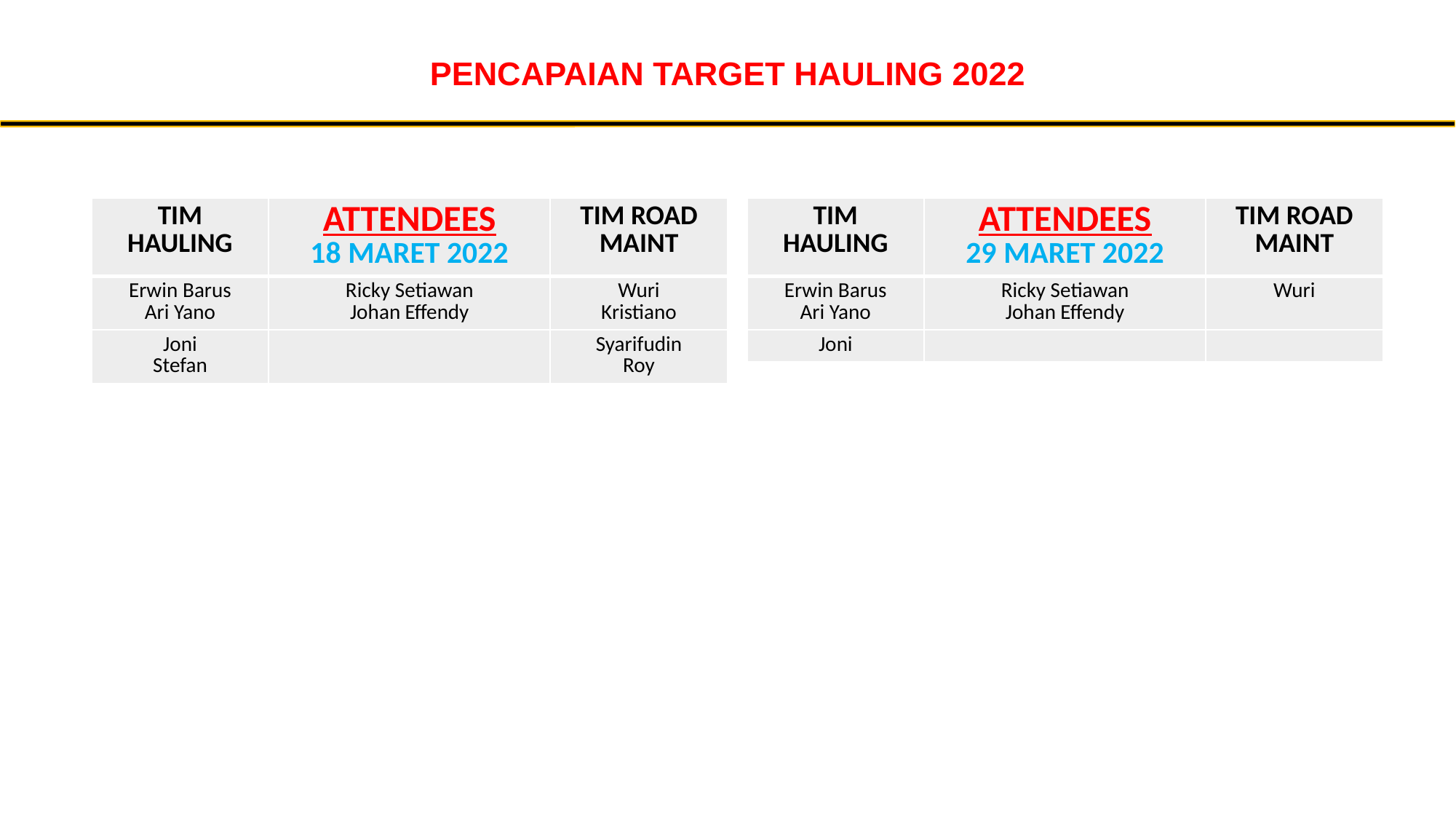

PENCAPAIAN TARGET HAULING 2022

| TIM HAULING | ATTENDEES 18 MARET 2022 | TIM ROAD MAINT |
| --- | --- | --- |
| Erwin Barus Ari Yano | Ricky Setiawan Johan Effendy | Wuri Kristiano |
| Joni Stefan |  | Syarifudin Roy |
| TIM HAULING | ATTENDEES 29 MARET 2022 | TIM ROAD MAINT |
| --- | --- | --- |
| Erwin Barus Ari Yano | Ricky Setiawan Johan Effendy | Wuri |
| Joni |  |  |